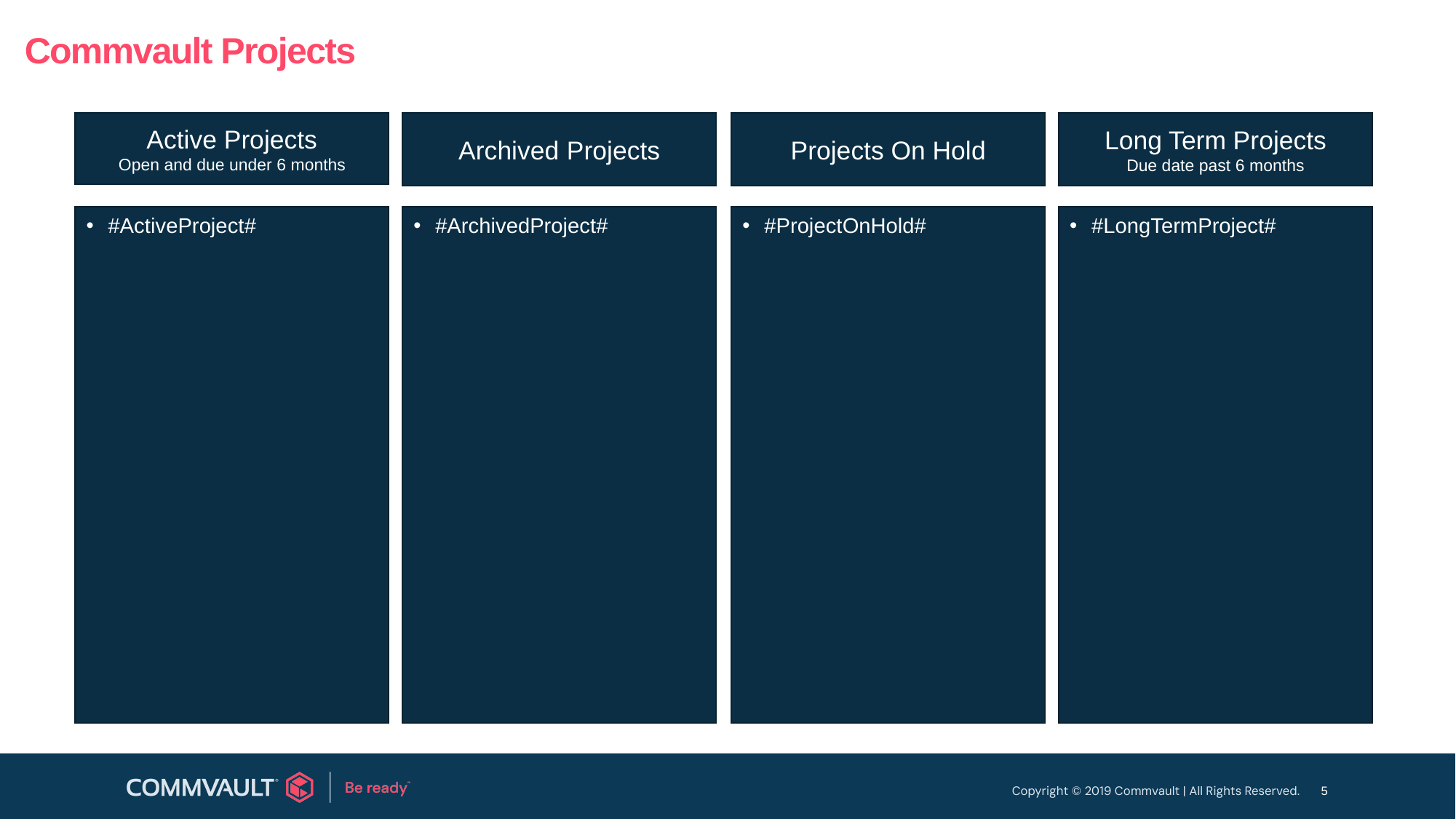

# Commvault Projects
Active Projects
Open and due under 6 months
Archived Projects
Projects On Hold
Long Term Projects
Due date past 6 months
#ActiveProject#
#ArchivedProject#
#ProjectOnHold#
#LongTermProject#
5